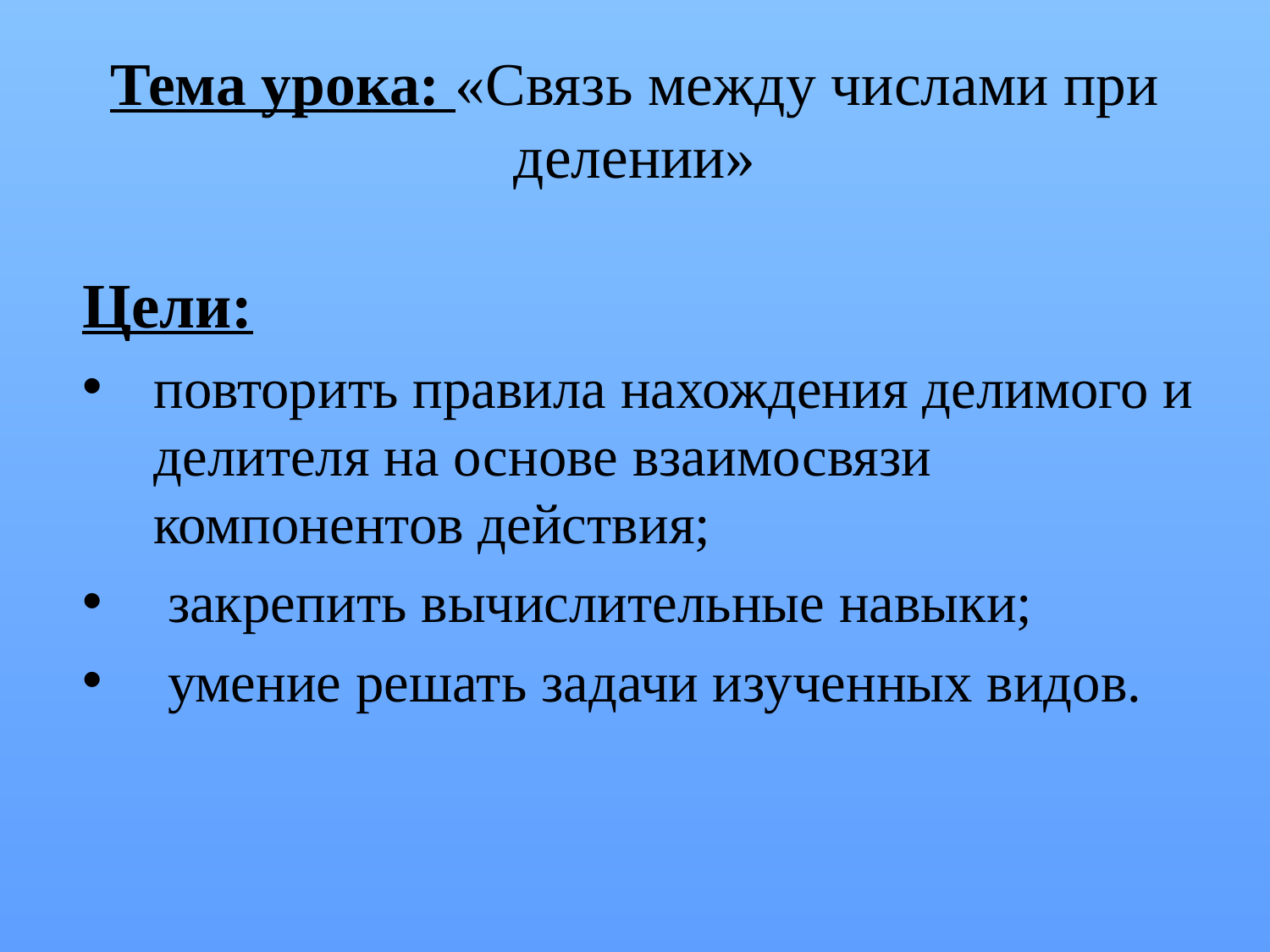

# Тема урока: «Связь между числами при делении»
Цели:
повторить правила нахождения делимого и делителя на основе взаимосвязи компонентов действия;
 закрепить вычислительные навыки;
 умение решать задачи изученных видов.